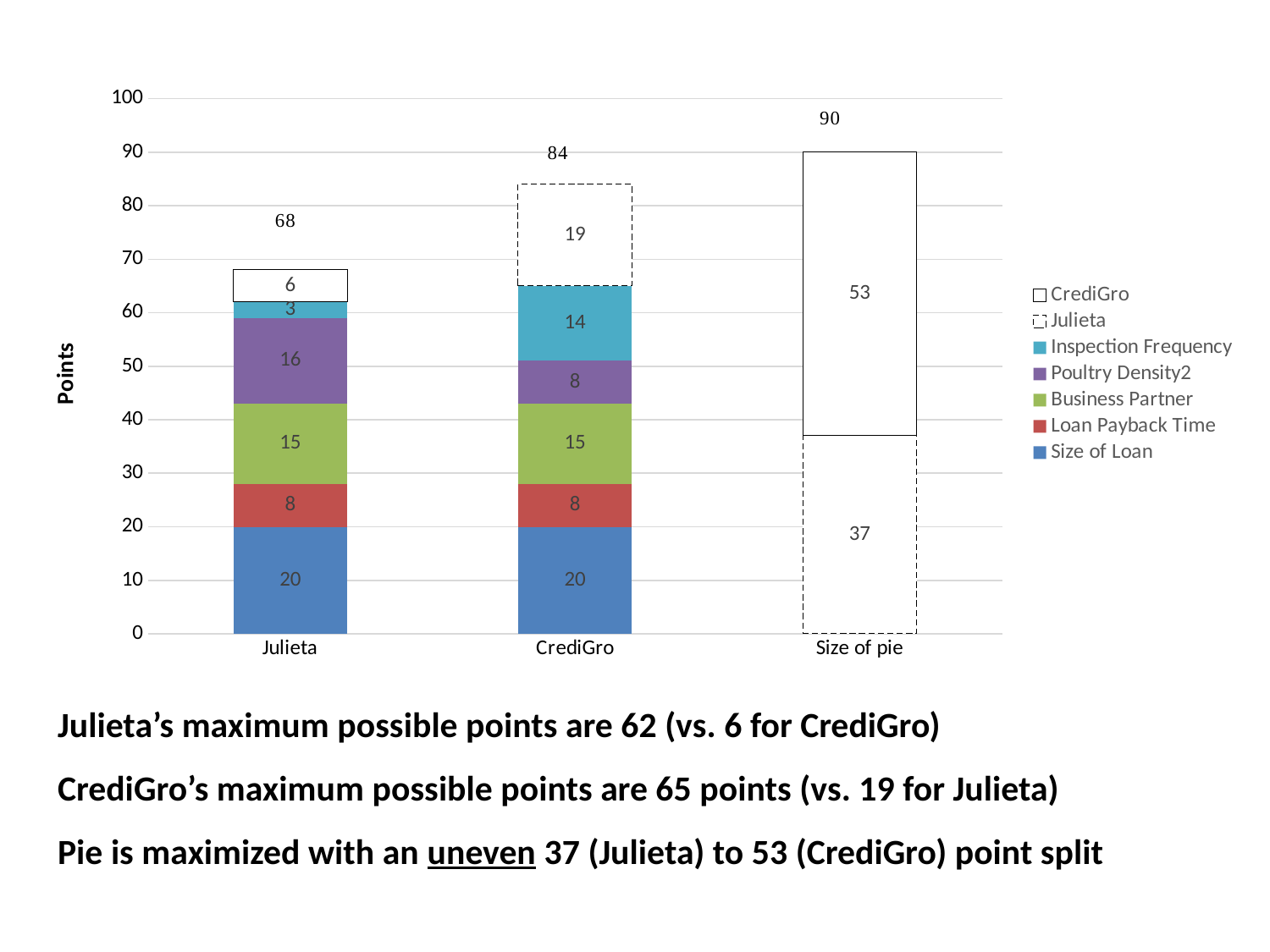

### Chart

| Category | Size of Loan | Loan Payback Time | Business Partner | Poultry Density2 | Inspection Frequency | Julieta | CrediGro |
|---|---|---|---|---|---|---|---|
| Julieta | 20.0 | 8.0 | 15.0 | 16.0 | 3.0 | None | 6.0 |
| CrediGro | 20.0 | 8.0 | 15.0 | 8.0 | 14.0 | 19.0 | None |
| Size of pie | None | None | None | None | None | 37.0 | 53.0 |
Julieta’s maximum possible points are 62 (vs. 6 for CrediGro)

CrediGro’s maximum possible points are 65 points (vs. 19 for Julieta)

Pie is maximized with an uneven 37 (Julieta) to 53 (CrediGro) point split